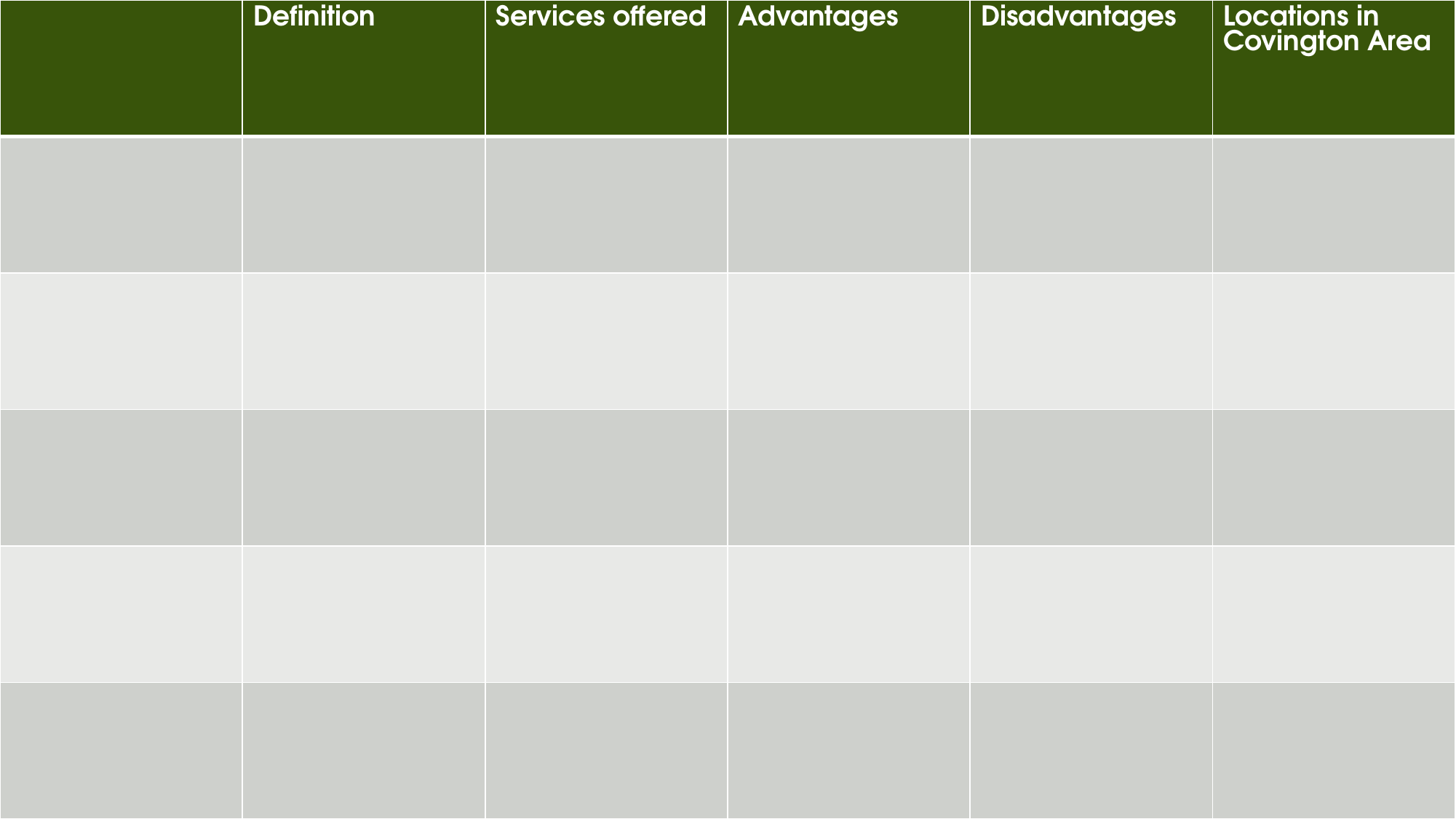

|  | Definition | Services offered | Advantages | Disadvantages | Locations in Covington Area |
| --- | --- | --- | --- | --- | --- |
|  |  |  |  |  |  |
|  |  |  |  |  |  |
|  |  |  |  |  |  |
|  |  |  |  |  |  |
|  |  |  |  |  |  |